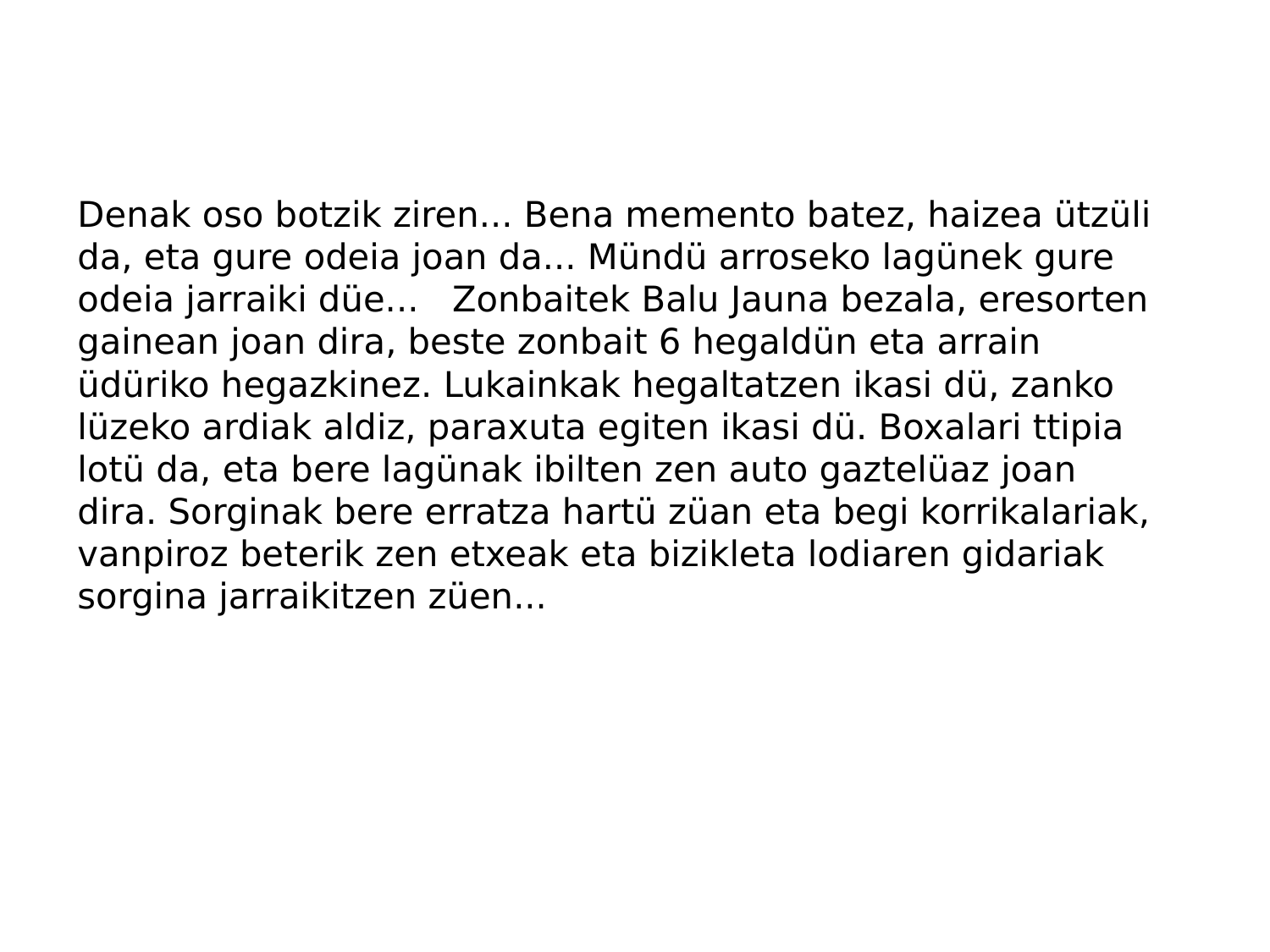

Denak oso botzik ziren... Bena memento batez, haizea ützüli da, eta gure odeia joan da... Mündü arroseko lagünek gure  odeia jarraiki düe...   Zonbaitek Balu Jauna bezala, eresorten gainean joan dira, beste zonbait 6 hegaldün eta arrain üdüriko hegazkinez. Lukainkak hegaltatzen ikasi dü, zanko lüzeko ardiak aldiz, paraxuta egiten ikasi dü. Boxalari ttipia lotü da, eta bere lagünak ibilten zen auto gaztelüaz joan dira. Sorginak bere erratza hartü züan eta begi korrikalariak, vanpiroz beterik zen etxeak eta bizikleta lodiaren gidariak sorgina jarraikitzen züen...